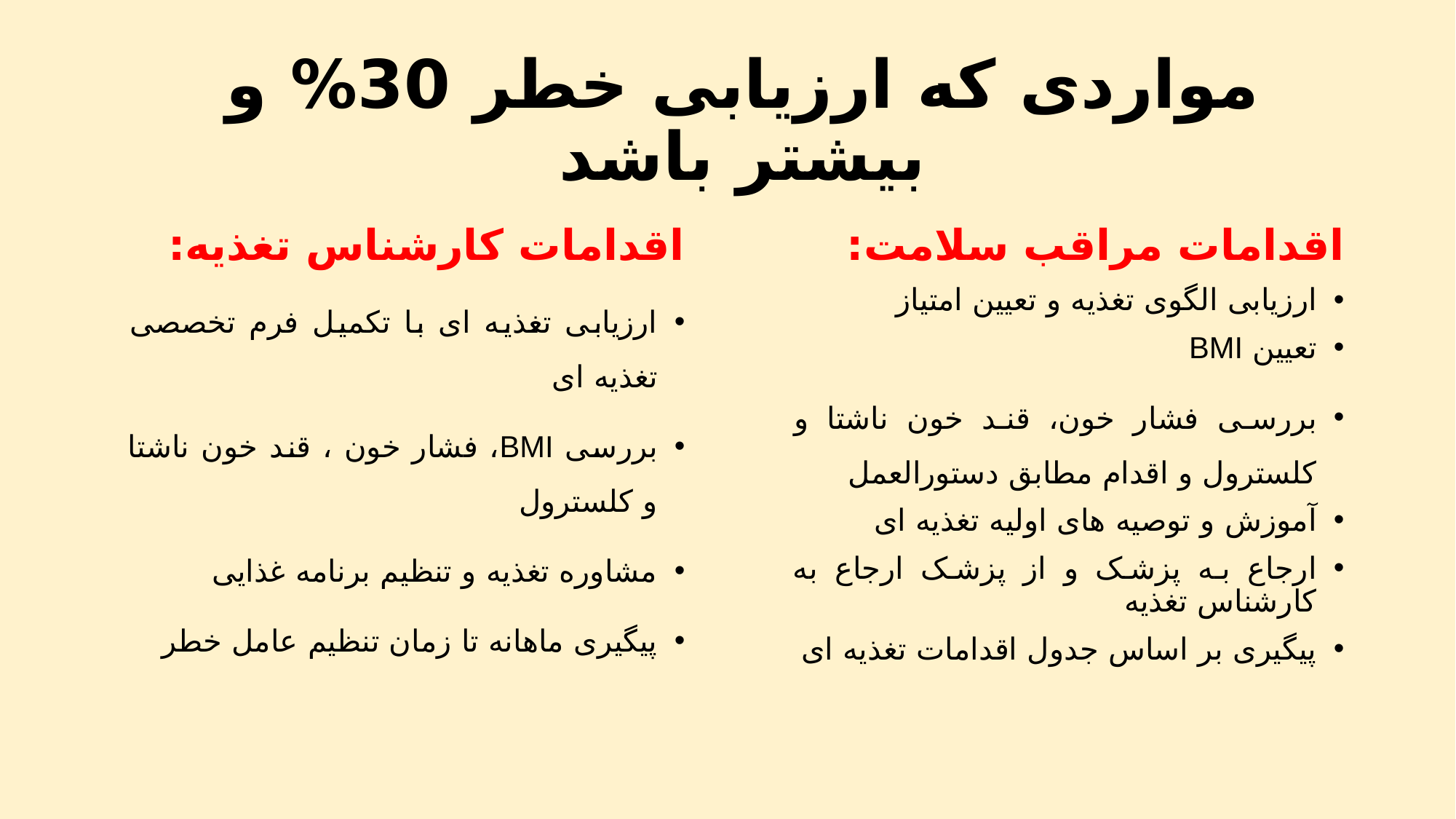

# مواردی که ارزیابی خطر 30% و بیشتر باشد
اقدامات کارشناس تغذیه:
ارزیابی تغذیه ای با تکمیل فرم تخصصی تغذیه ای
بررسی BMI، فشار خون ، قند خون ناشتا و کلسترول
مشاوره تغذیه و تنظیم برنامه غذایی
پیگیری ماهانه تا زمان تنظیم عامل خطر

اقدامات مراقب سلامت:
ارزیابی الگوی تغذیه و تعیین امتیاز
تعیین BMI
بررسی فشار خون، قند خون ناشتا و کلسترول و اقدام مطابق دستورالعمل
آموزش و توصیه های اولیه تغذیه ای
ارجاع به پزشک و از پزشک ارجاع به کارشناس تغذیه
پیگیری بر اساس جدول اقدامات تغذیه ای